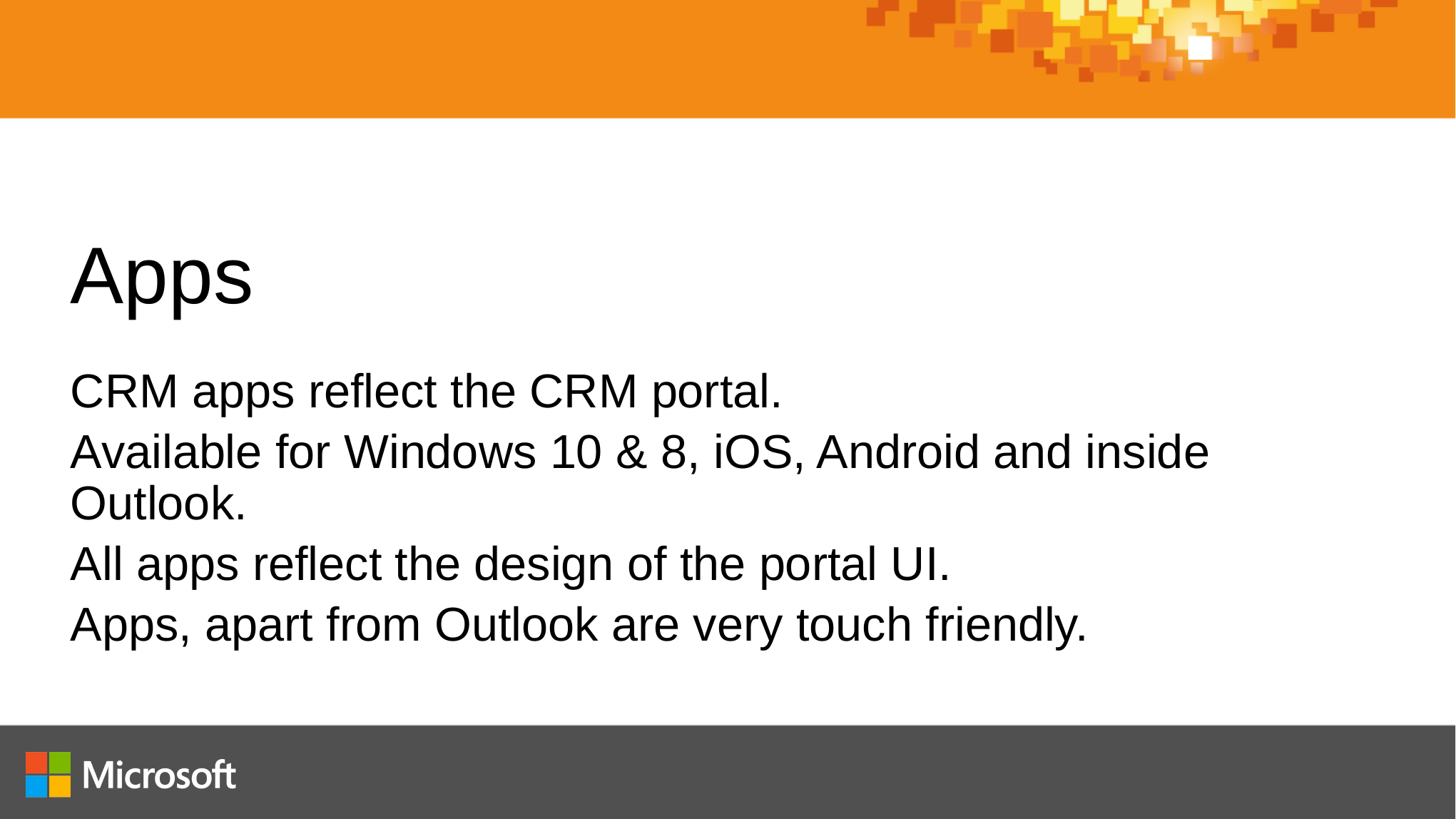

Apps
CRM apps reflect the CRM portal.
Available for Windows 10 & 8, iOS, Android and inside Outlook.
All apps reflect the design of the portal UI.
Apps, apart from Outlook are very touch friendly.